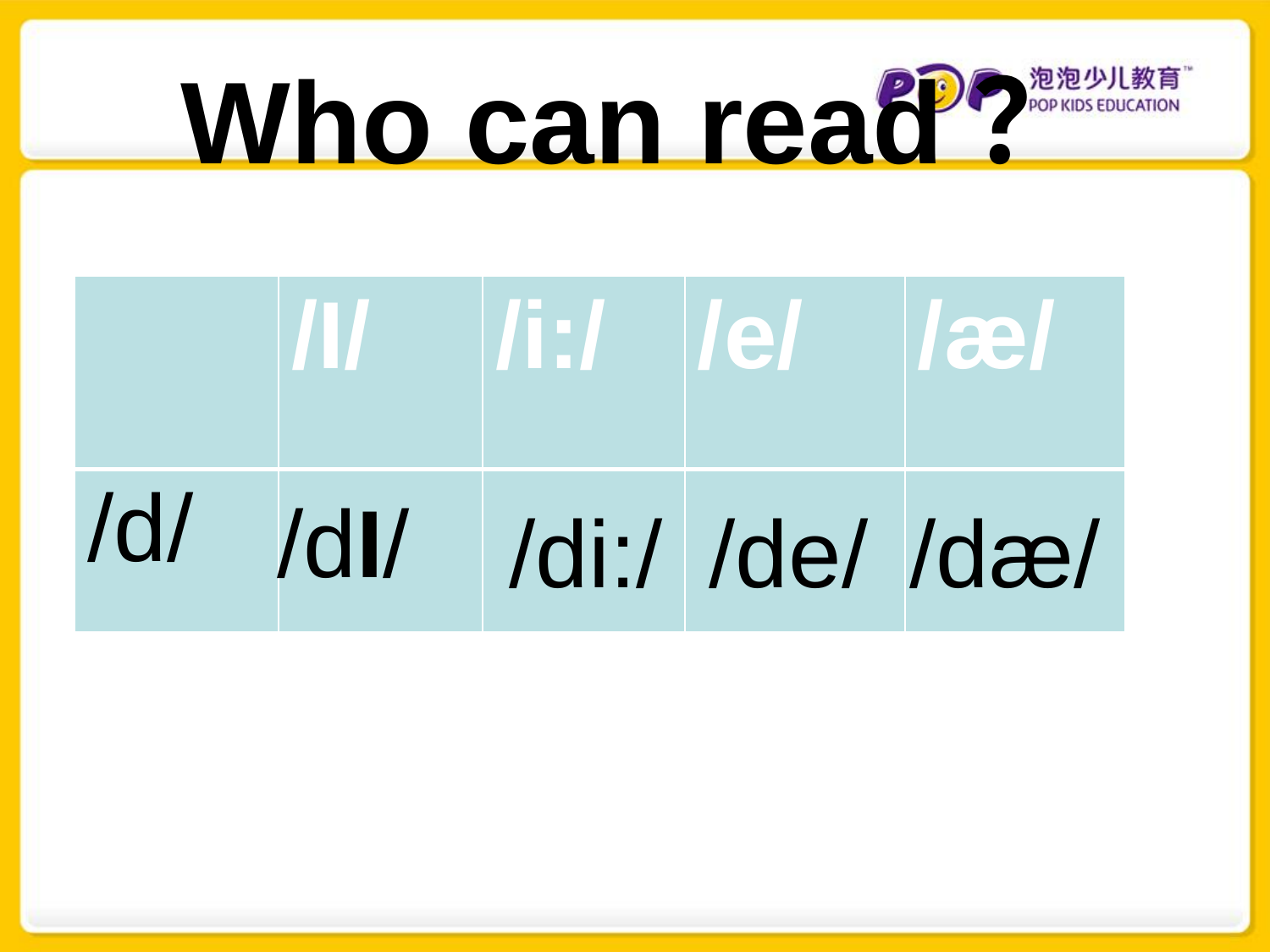

Who can read？
|  | /I/ | /i:/ |
| --- | --- | --- |
| /d/ |  |  |
| /e/ | /æ/ |
| --- | --- |
|  |  |
/dI/
/di:/
/de/
/dæ/